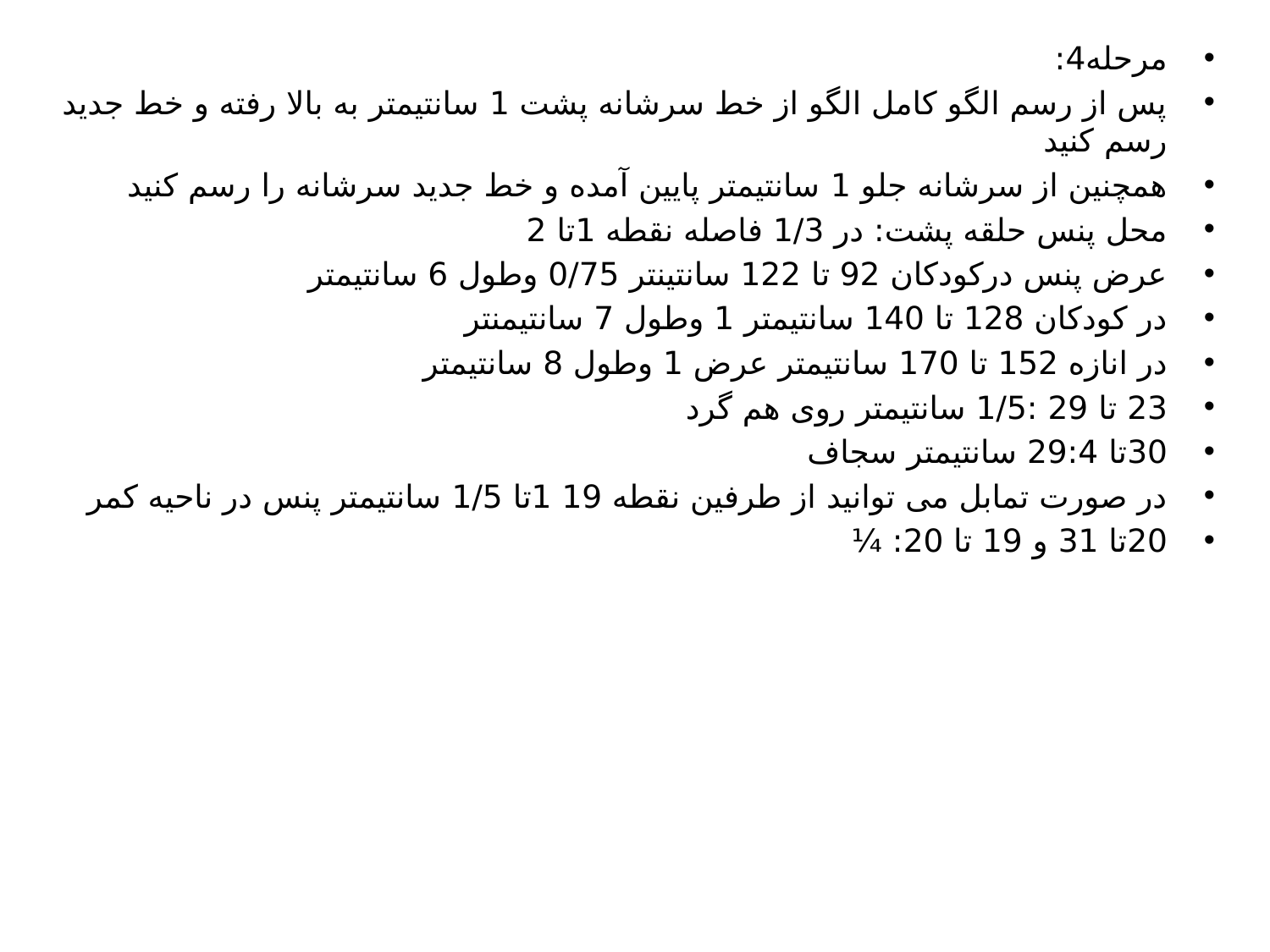

مرحله4:
پس از رسم الگو کامل الگو از خط سرشانه پشت 1 سانتیمتر به بالا رفته و خط جدید رسم کنید
همچنین از سرشانه جلو 1 سانتیمتر پایین آمده و خط جدید سرشانه را رسم کنید
محل پنس حلقه پشت: در 1/3 فاصله نقطه 1تا 2
عرض پنس درکودکان 92 تا 122 سانتینتر 0/75 وطول 6 سانتیمتر
در کودکان 128 تا 140 سانتیمتر 1 وطول 7 سانتیمنتر
در انازه 152 تا 170 سانتیمتر عرض 1 وطول 8 سانتیمتر
23 تا 29 :1/5 سانتیمتر روی هم گرد
30تا 29:4 سانتیمتر سجاف
در صورت تمابل می توانید از طرفین نقطه 19 1تا 1/5 سانتیمتر پنس در ناحیه کمر
20تا 31 و 19 تا 20: ¼